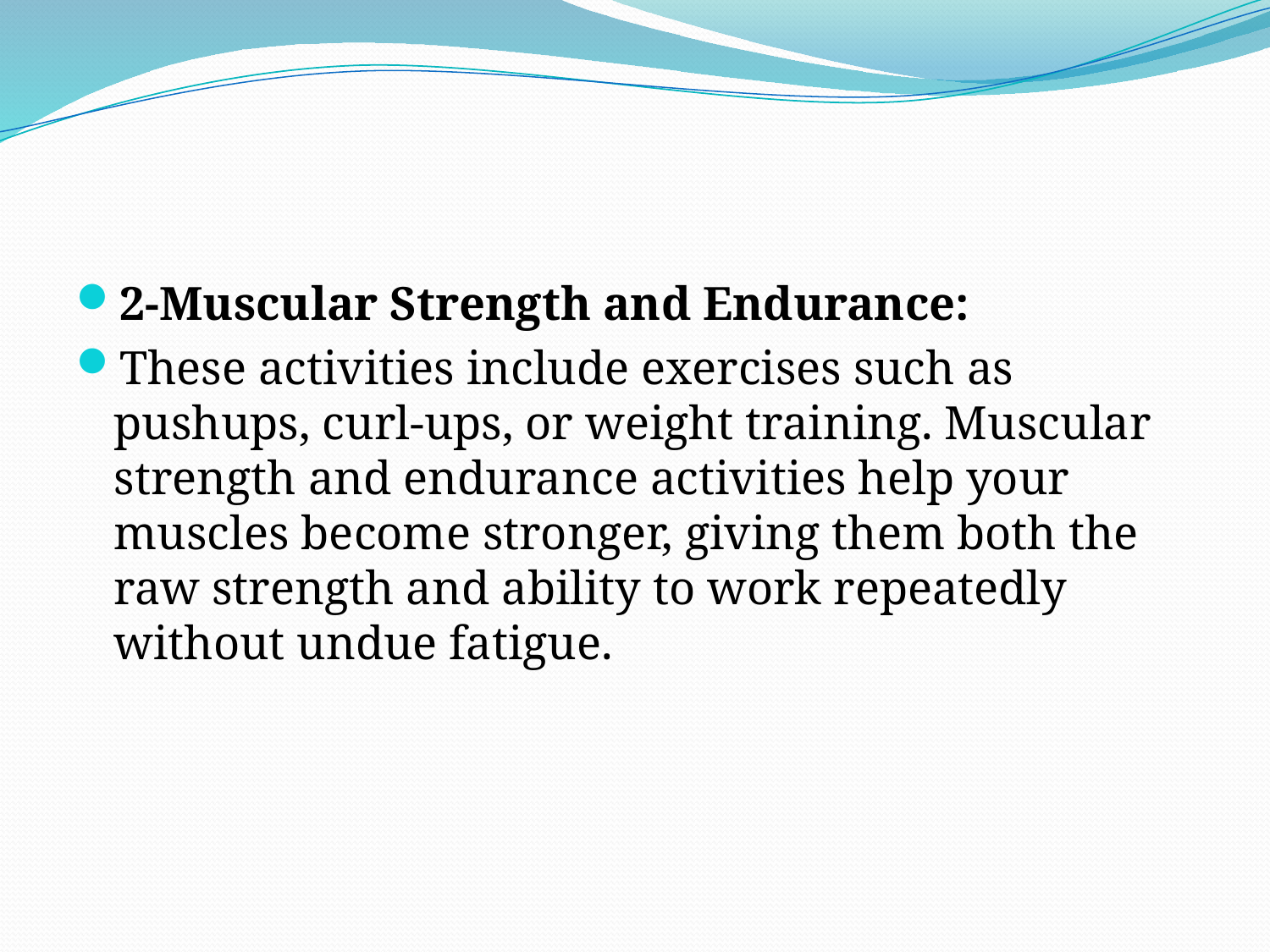

#
2-Muscular Strength and Endurance:
These activities include exercises such as pushups, curl-ups, or weight training. Muscular strength and endurance activities help your muscles become stronger, giving them both the raw strength and ability to work repeatedly without undue fatigue.